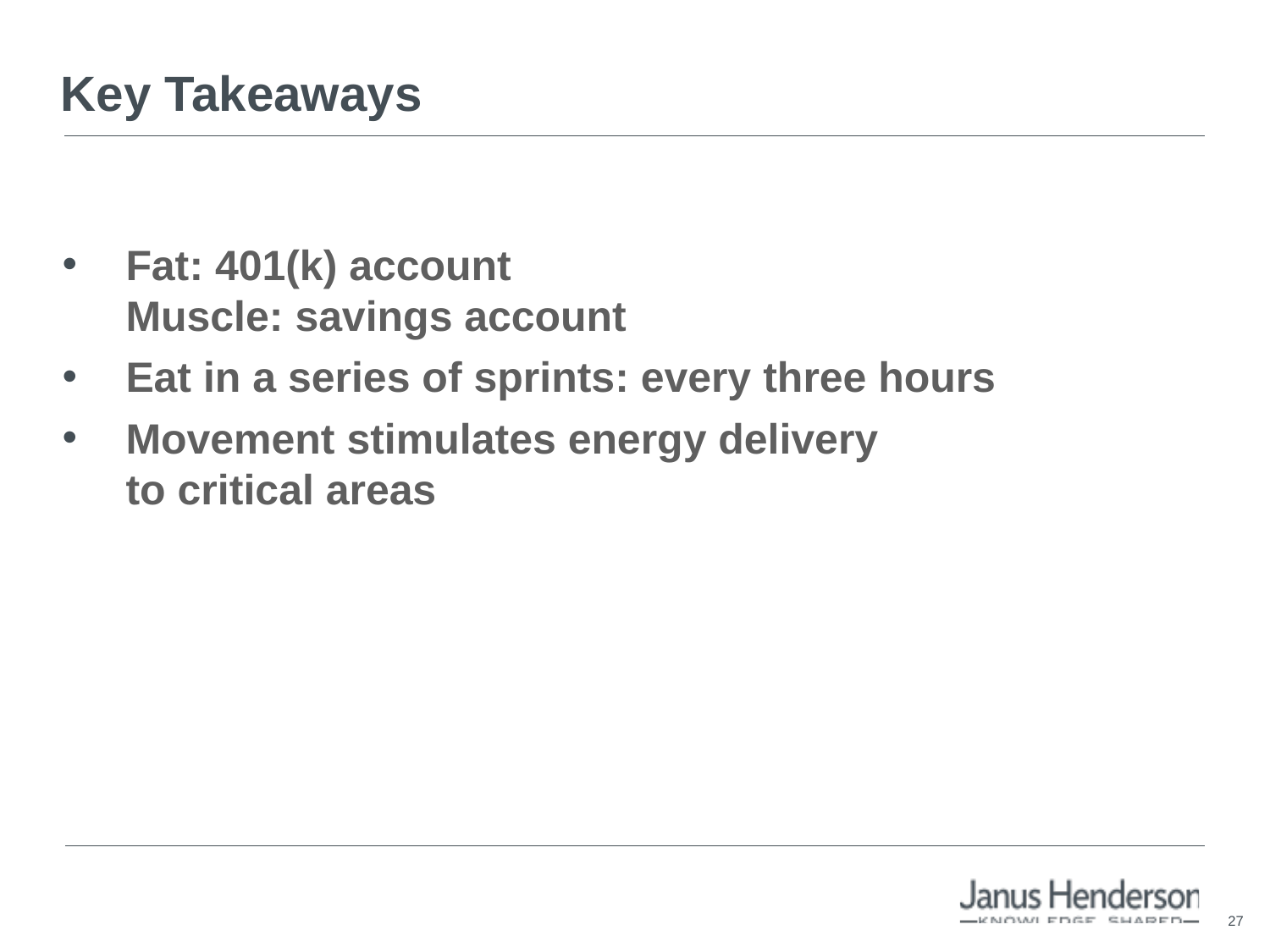

# Key Takeaways
Fat: 401(k) account
Muscle: savings account
Eat in a series of sprints: every three hours
Movement stimulates energy delivery
to critical areas